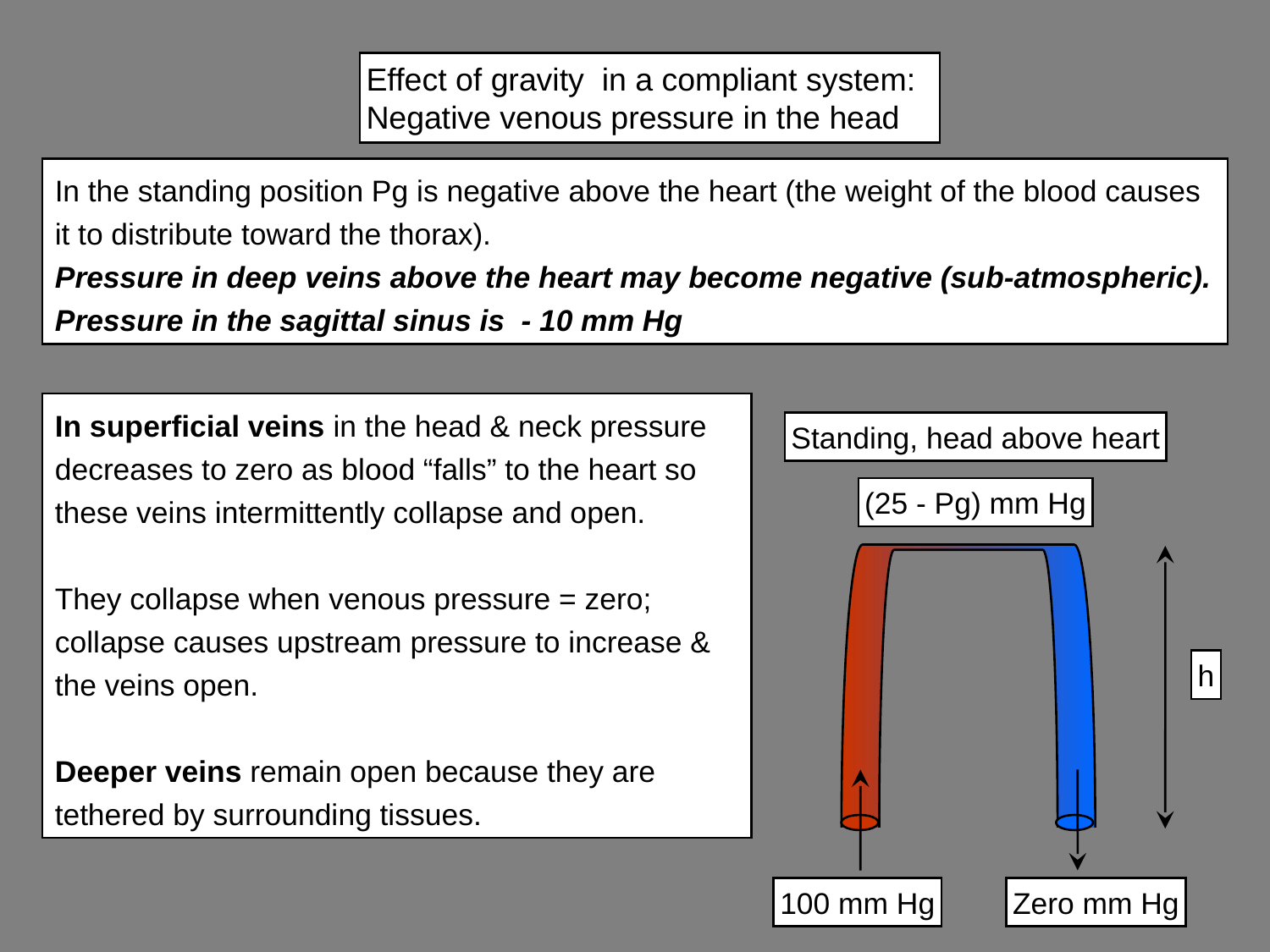

# Effect of gravity  in a compliant system: Negative venous pressure in the head
In the standing position Pg is negative above the heart (the weight of the blood causes it to distribute toward the thorax).
Pressure in deep veins above the heart may become negative (sub-atmospheric).
Pressure in the sagittal sinus is  - 10 mm Hg
In superficial veins in the head & neck pressure decreases to zero as blood “falls” to the heart so these veins intermittently collapse and open.

They collapse when venous pressure = zero; collapse causes upstream pressure to increase & the veins open.

Deeper veins remain open because they are tethered by surrounding tissues.
Standing, head above heart
(25 - Pg) mm Hg

h

100 mm Hg
Zero mm Hg